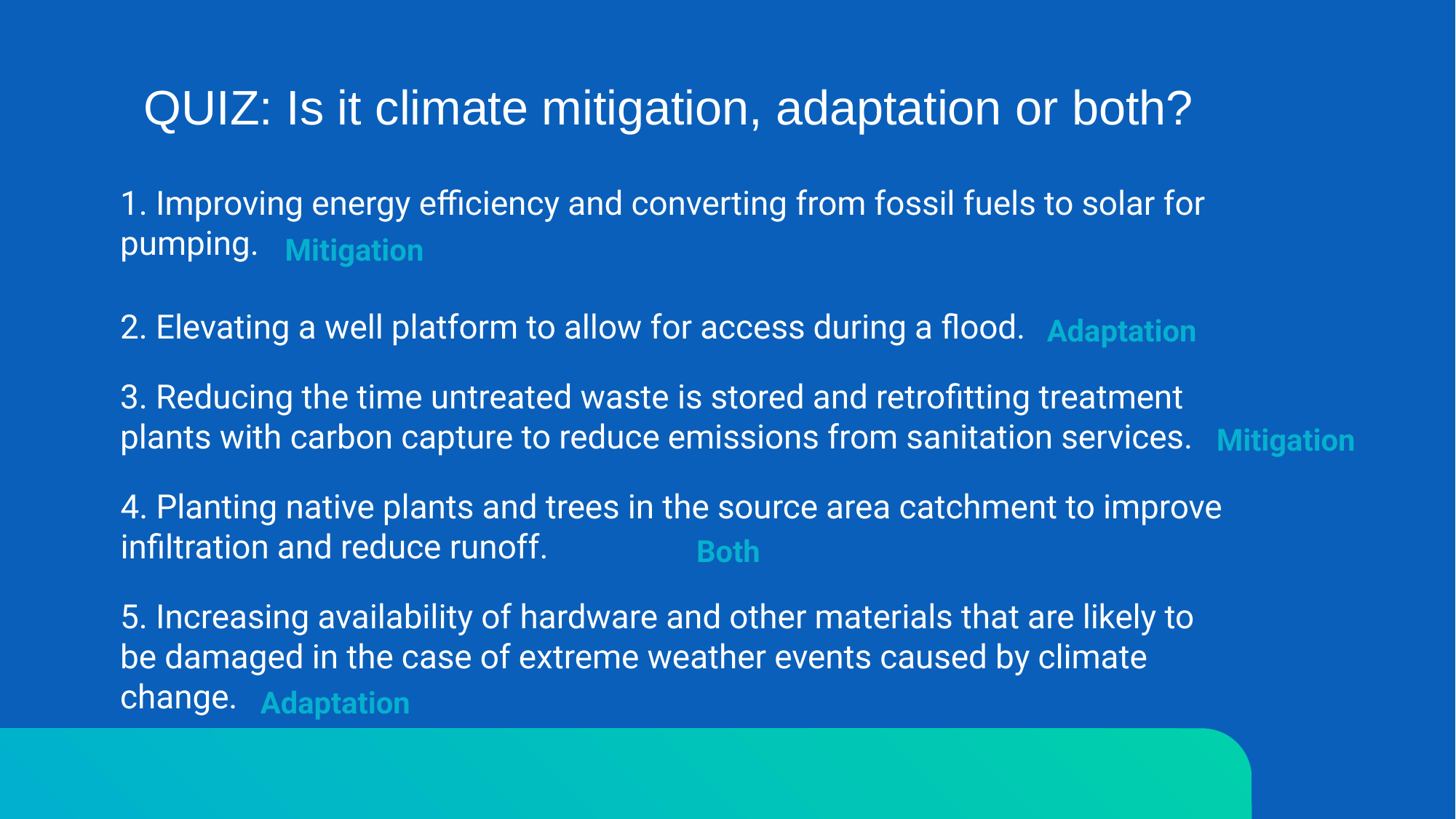

QUIZ: Is it climate mitigation, adaptation or both?
1. Improving energy efficiency and converting from fossil fuels to solar for pumping.
Mitigation
Adaptation
2. Elevating a well platform to allow for access during a flood.

3. Reducing the time untreated waste is stored and retrofitting treatment plants with carbon capture to reduce emissions from sanitation services.
Mitigation
4. Planting native plants and trees in the source area catchment to improve infiltration and reduce runoff.
Both
5. Increasing availability of hardware and other materials that are likely to be damaged in the case of extreme weather events caused by climate change.
Adaptation